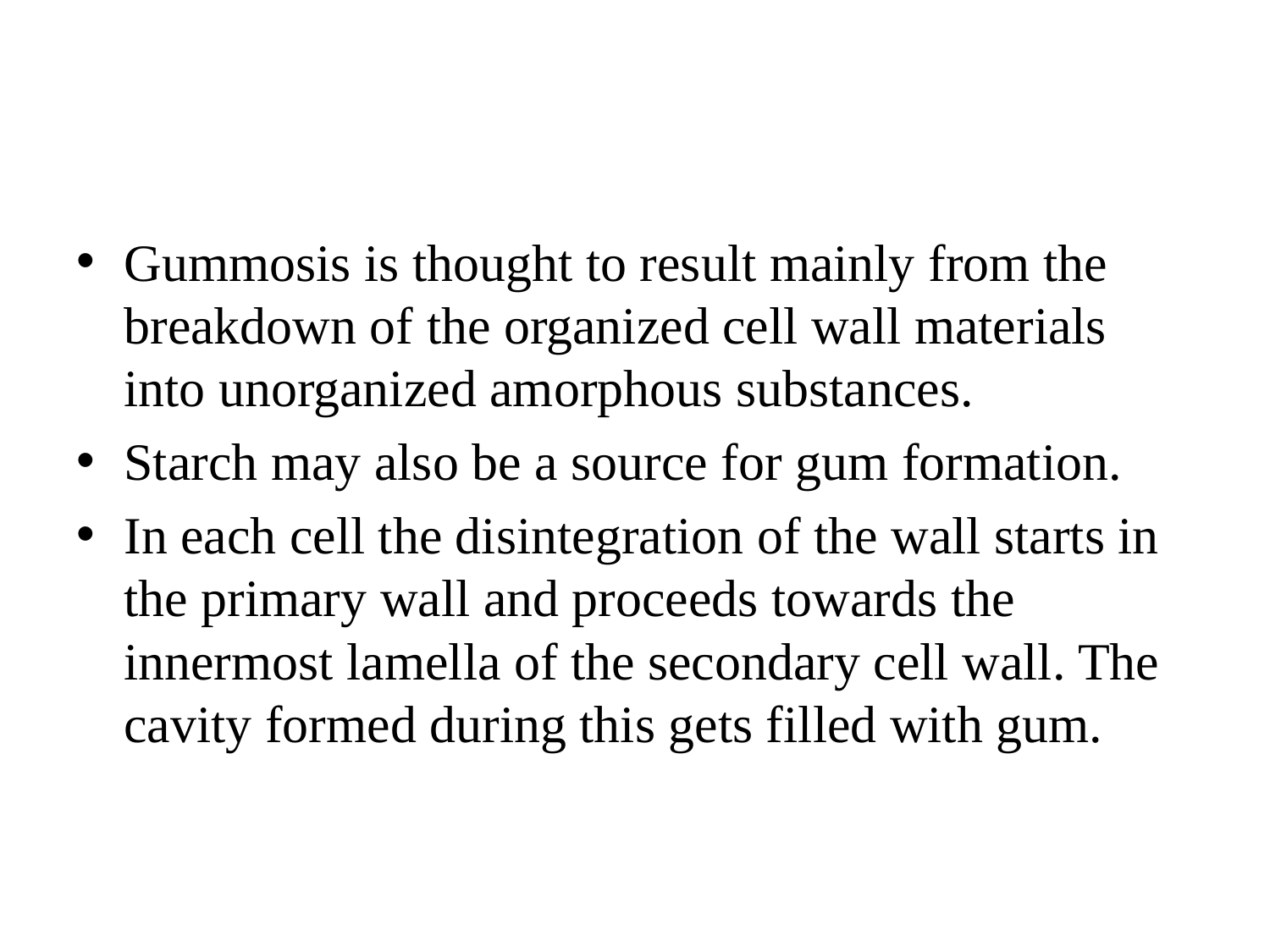

#
Gummosis is thought to result mainly from the breakdown of the organized cell wall materials into unorganized amorphous substances.
Starch may also be a source for gum formation.
In each cell the disintegration of the wall starts in the primary wall and proceeds towards the innermost lamella of the secondary cell wall. The cavity formed during this gets filled with gum.